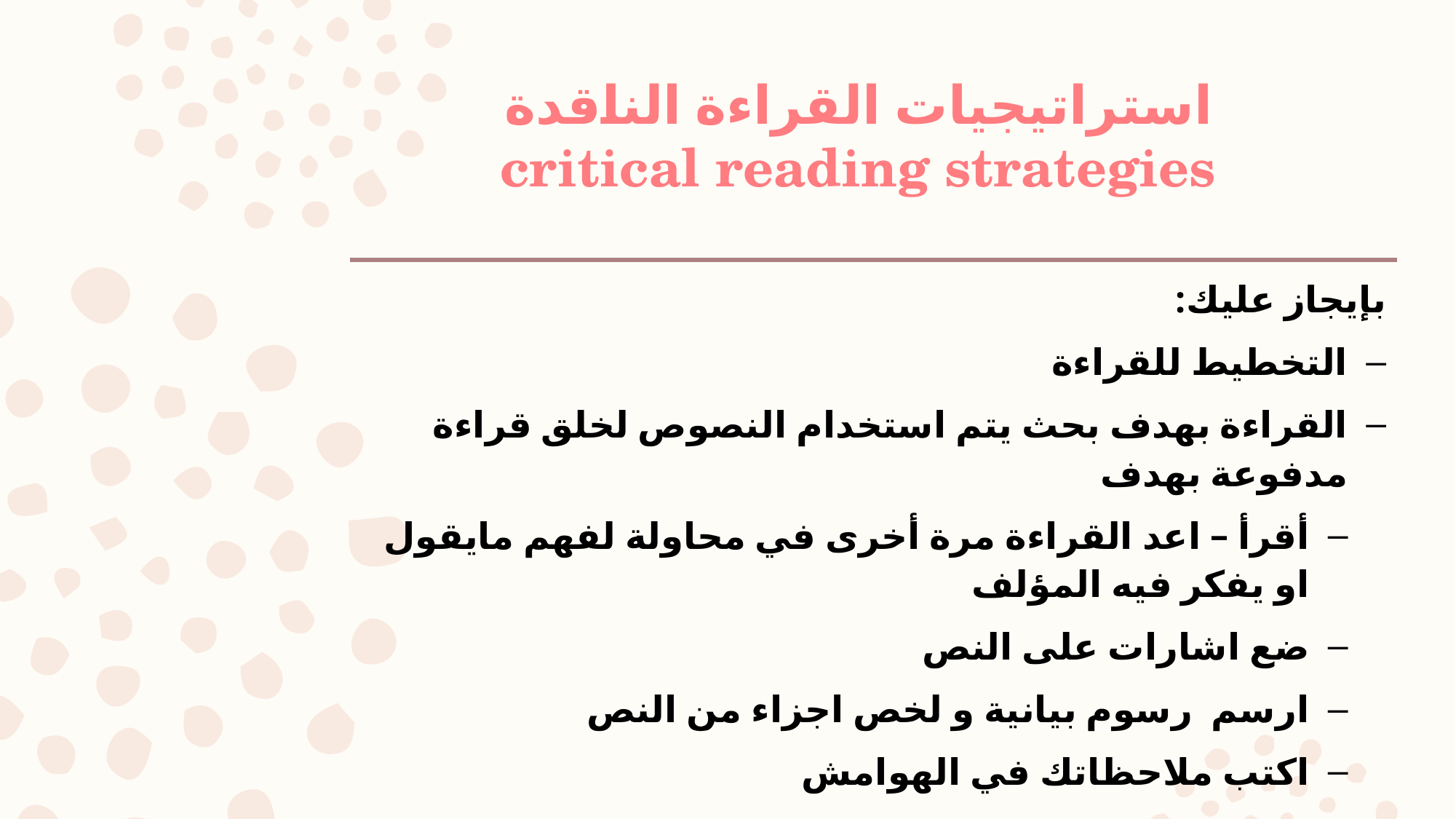

# استراتيجيات القراءة الناقدة critical reading strategies
بإيجاز عليك:
التخطيط للقراءة
القراءة بهدف بحث يتم استخدام النصوص لخلق قراءة مدفوعة بهدف
أقرأ – اعد القراءة مرة أخرى في محاولة لفهم مايقول او يفكر فيه المؤلف
ضع اشارات على النص
ارسم  رسوم بيانية و لخص اجزاء من النص
اكتب ملاحظاتك في الهوامش
ماقبل القراءة داخل و خاج النص
مسح النص – الانتباه لعلامات  التنظيم – تنبؤ الفكرة الاساسية- تنبؤ الفكرة العامة